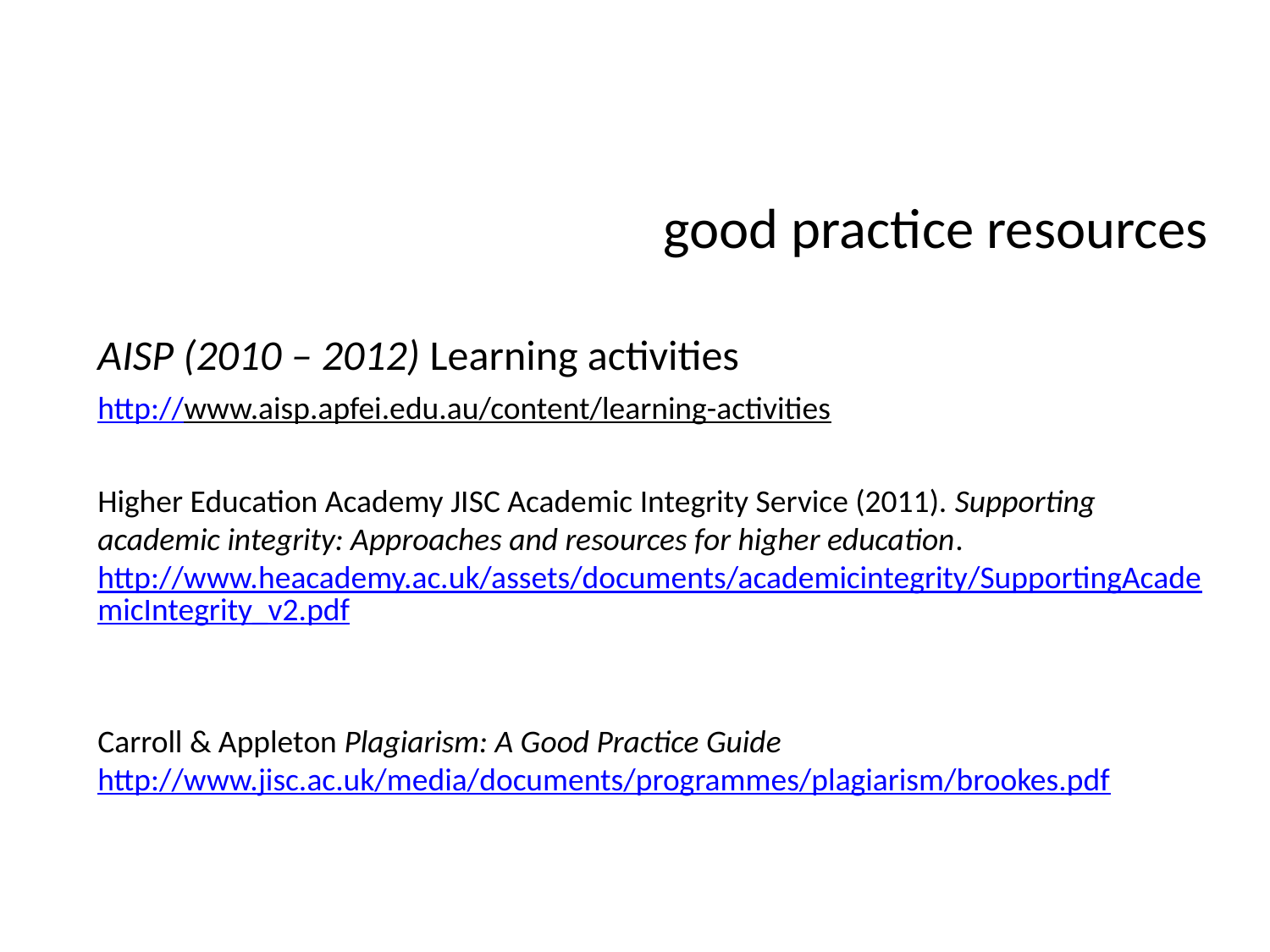

good practice resources

AISP (2010 – 2012) Learning activities
http://www.aisp.apfei.edu.au/content/learning-activities

Higher Education Academy JISC Academic Integrity Service (2011). Supporting academic integrity: Approaches and resources for higher education. http://www.heacademy.ac.uk/assets/documents/academicintegrity/SupportingAcademicIntegrity_v2.pdf

Carroll & Appleton Plagiarism: A Good Practice Guide http://www.jisc.ac.uk/media/documents/programmes/plagiarism/brookes.pdf